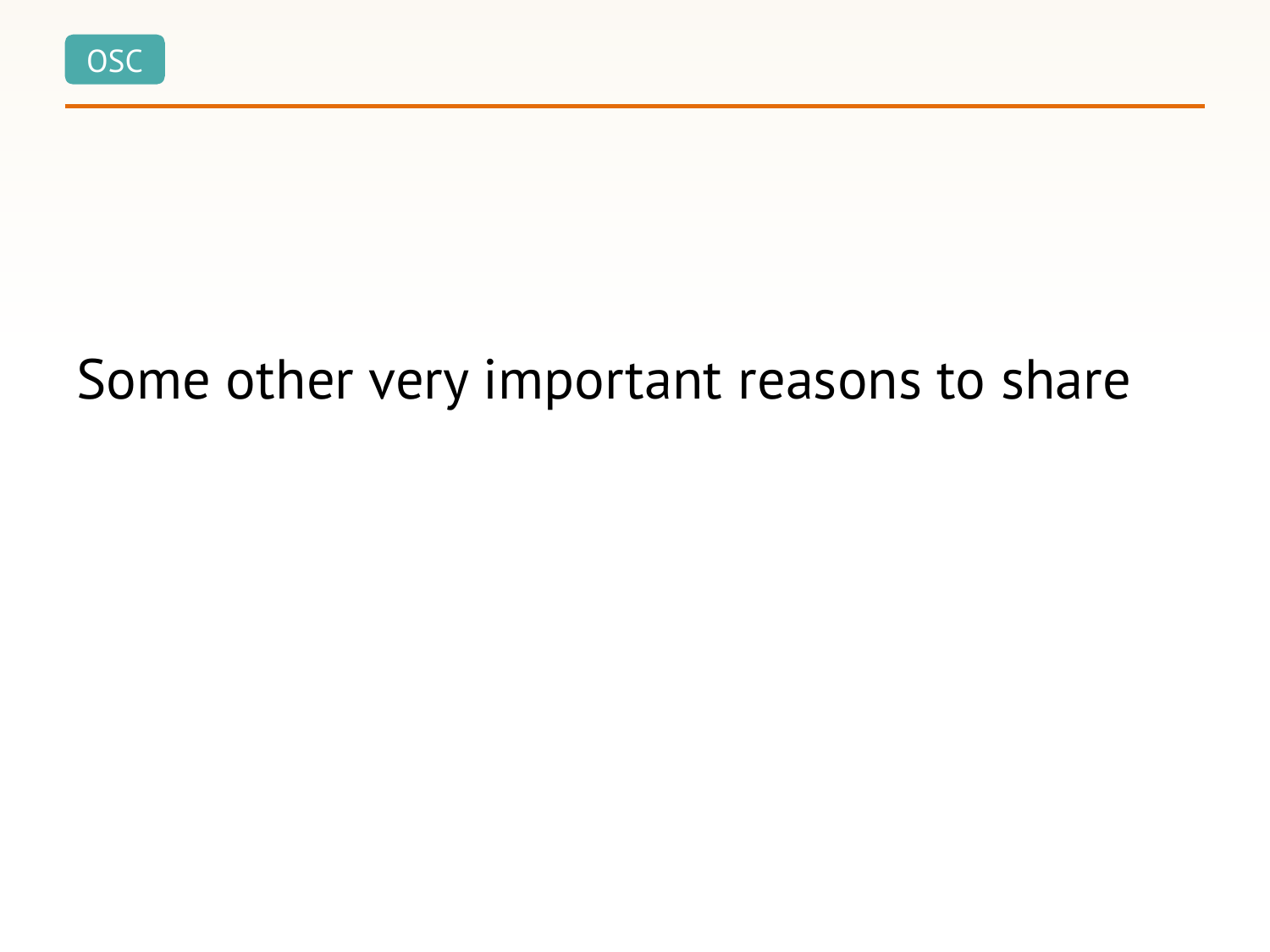

#
Some other very important reasons to share